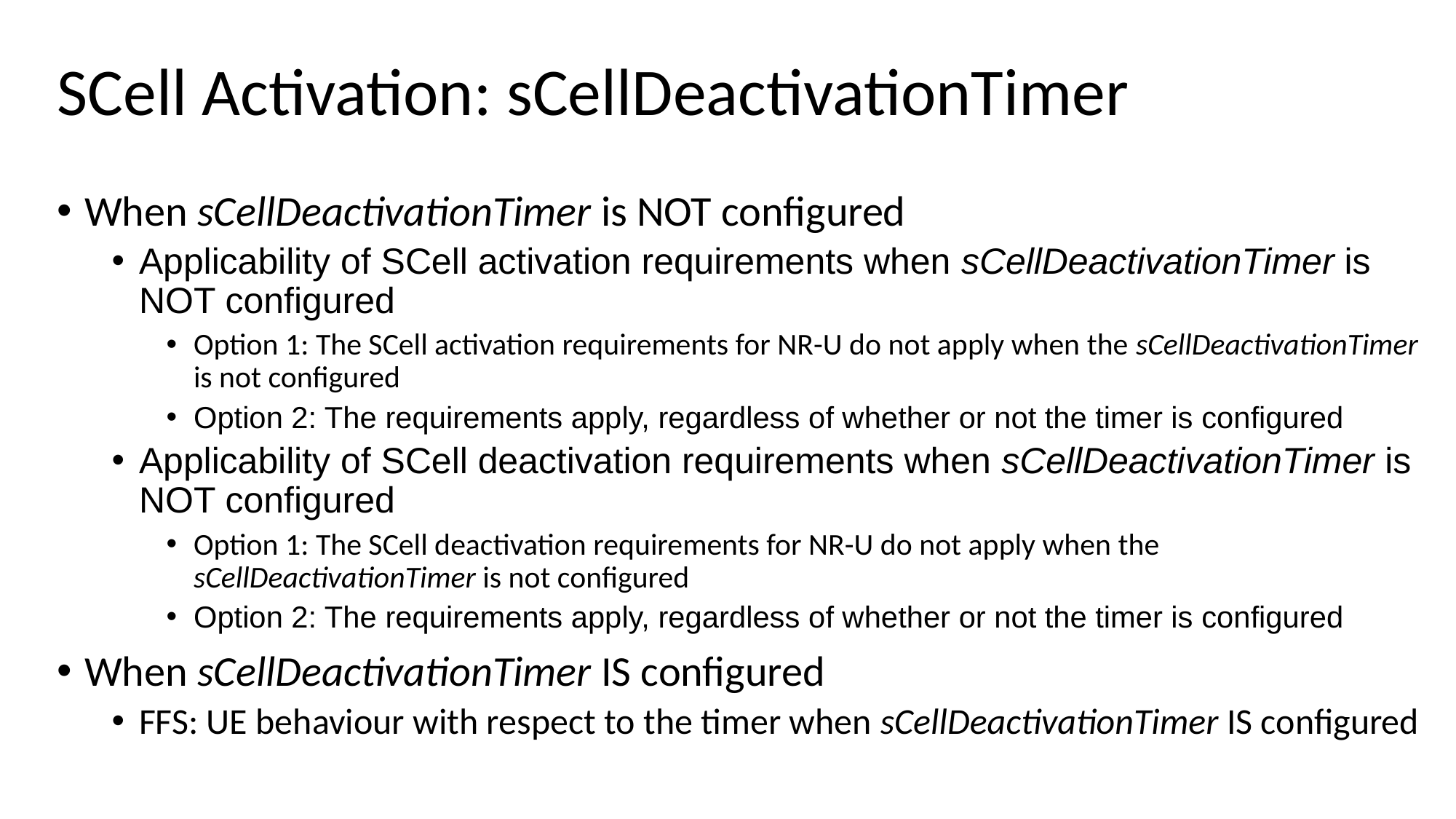

# SCell Activation: sCellDeactivationTimer
When sCellDeactivationTimer is NOT configured
Applicability of SCell activation requirements when sCellDeactivationTimer is NOT configured
Option 1: The SCell activation requirements for NR-U do not apply when the sCellDeactivationTimer is not configured
Option 2: The requirements apply, regardless of whether or not the timer is configured
Applicability of SCell deactivation requirements when sCellDeactivationTimer is NOT configured
Option 1: The SCell deactivation requirements for NR-U do not apply when the sCellDeactivationTimer is not configured
Option 2: The requirements apply, regardless of whether or not the timer is configured
When sCellDeactivationTimer IS configured
FFS: UE behaviour with respect to the timer when sCellDeactivationTimer IS configured